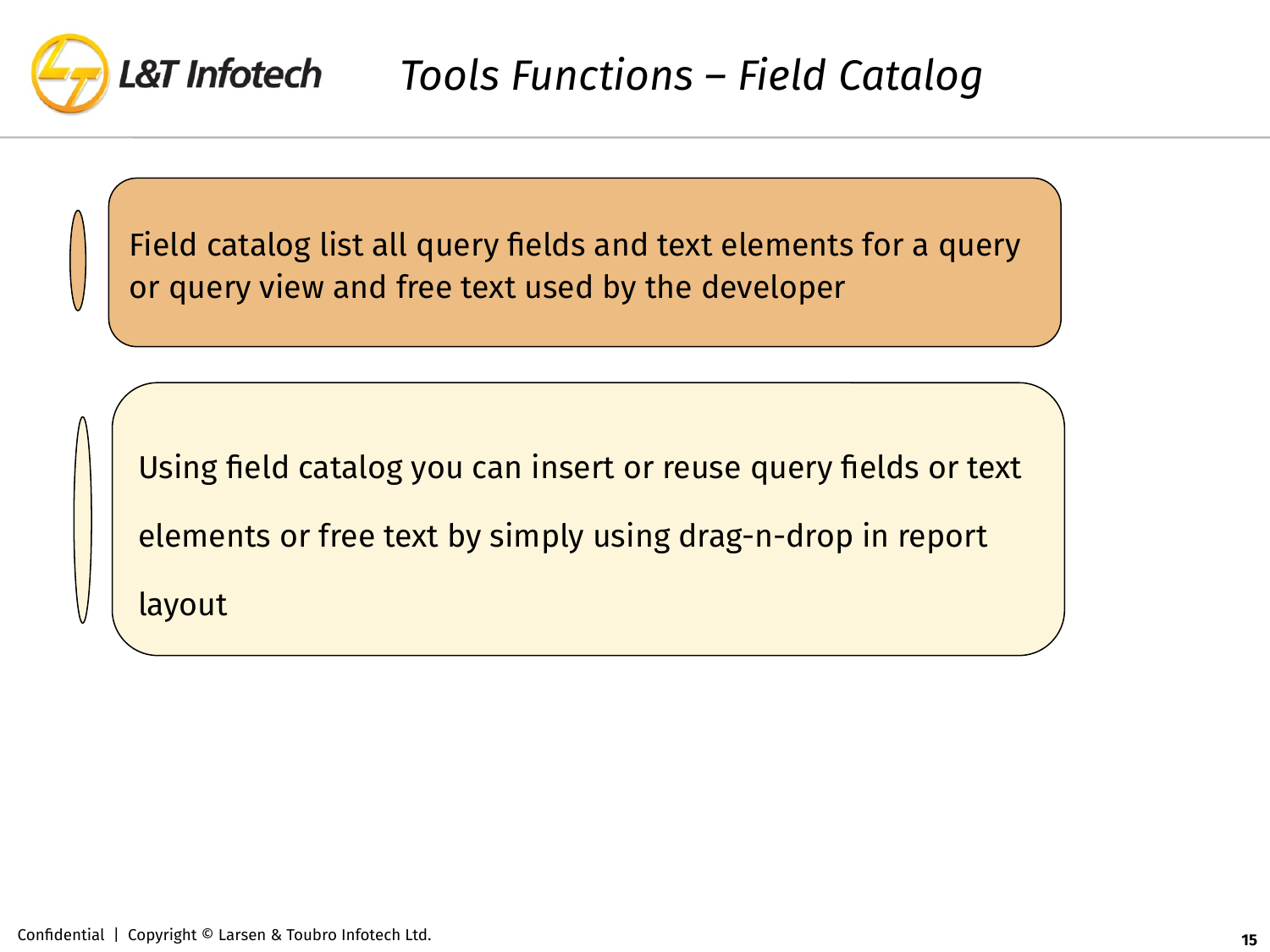

# Tools Functions – Field Catalog
Field catalog list all query fields and text elements for a query or query view and free text used by the developer

Using field catalog you can insert or reuse query fields or text elements or free text by simply using drag-n-drop in report layout

Confidential  |  Copyright © Larsen & Toubro Infotech Ltd.
15